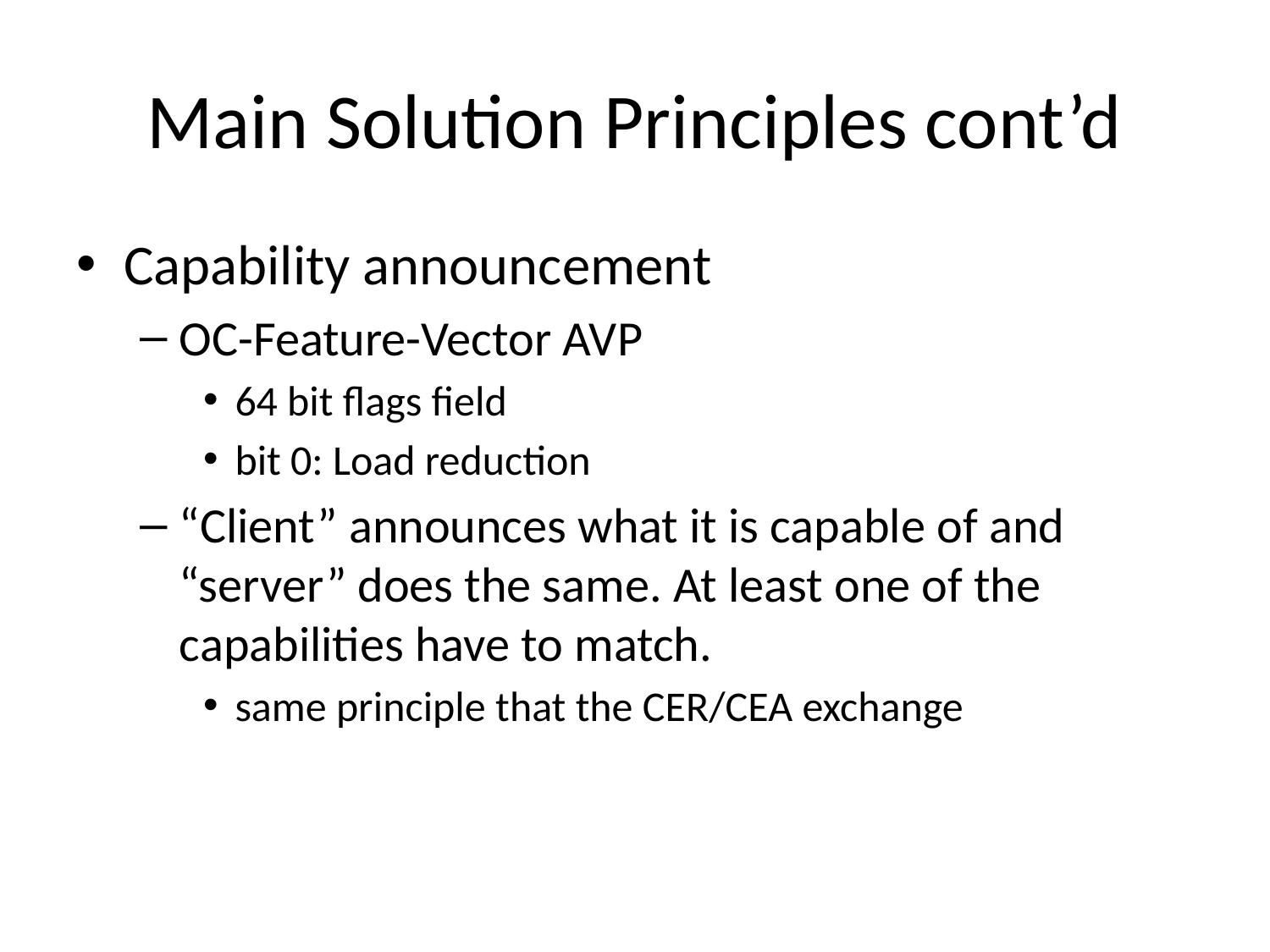

# Main Solution Principles cont’d
Capability announcement
OC-Feature-Vector AVP
64 bit flags field
bit 0: Load reduction
“Client” announces what it is capable of and “server” does the same. At least one of the capabilities have to match.
same principle that the CER/CEA exchange